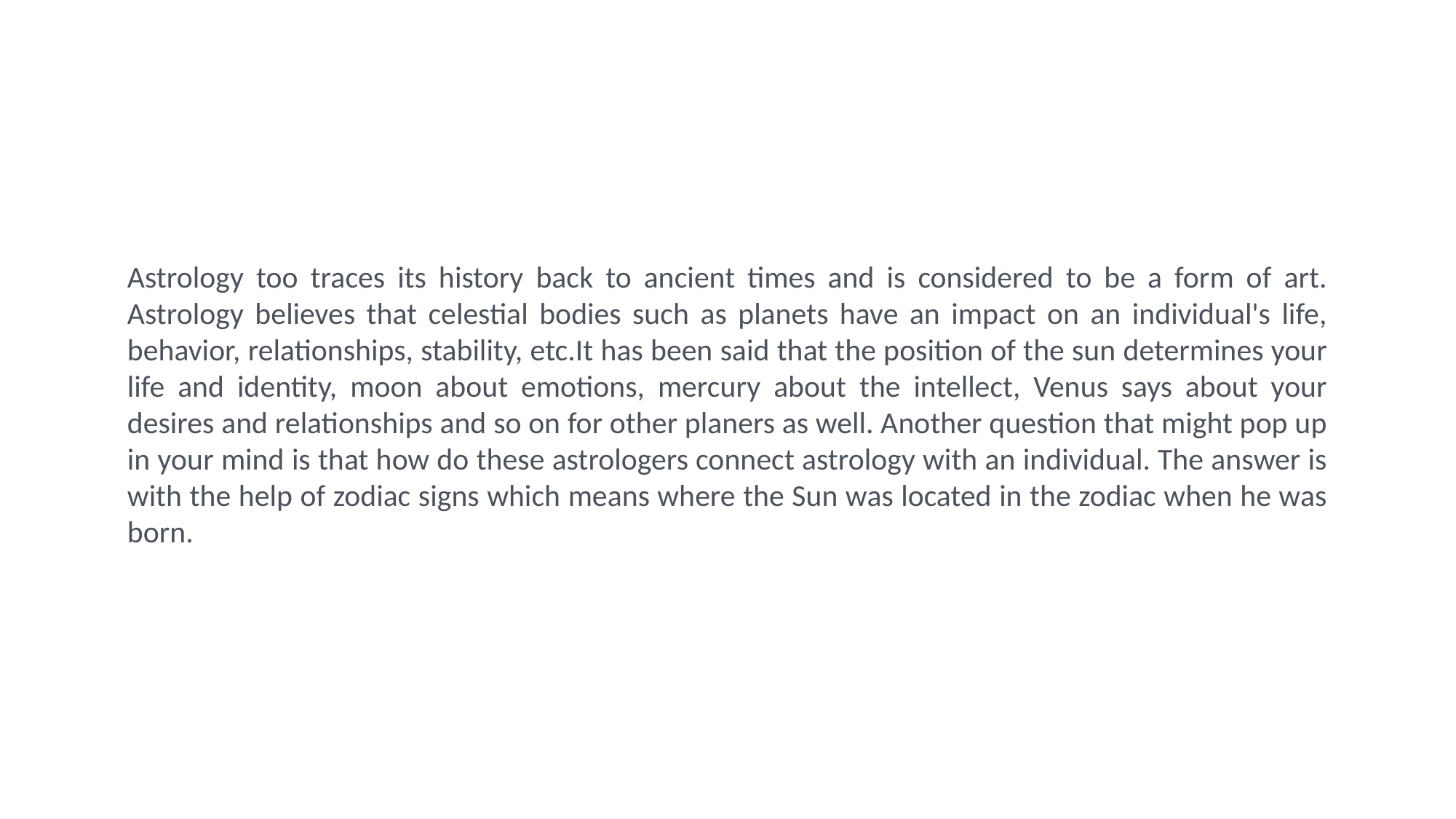

Astrology too traces its history back to ancient times and is considered to be a form of art. Astrology believes that celestial bodies such as planets have an impact on an individual's life, behavior, relationships, stability, etc.It has been said that the position of the sun determines your life and identity, moon about emotions, mercury about the intellect, Venus says about your desires and relationships and so on for other planers as well. Another question that might pop up in your mind is that how do these astrologers connect astrology with an individual. The answer is with the help of zodiac signs which means where the Sun was located in the zodiac when he was born.